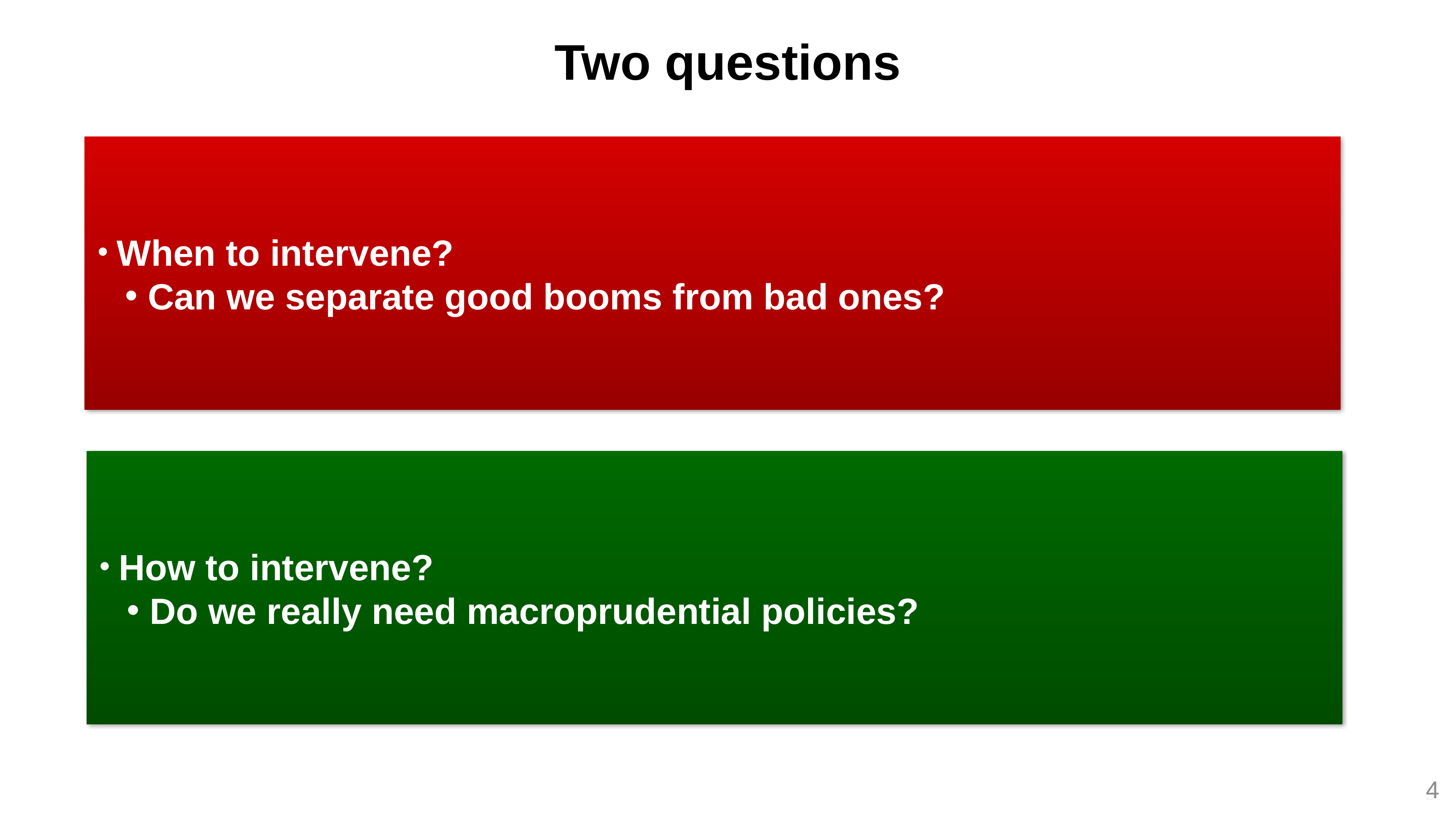

Two questions
 When to intervene?
 Can we separate good booms from bad ones?
 How to intervene?
 Do we really need macroprudential policies?
4
3